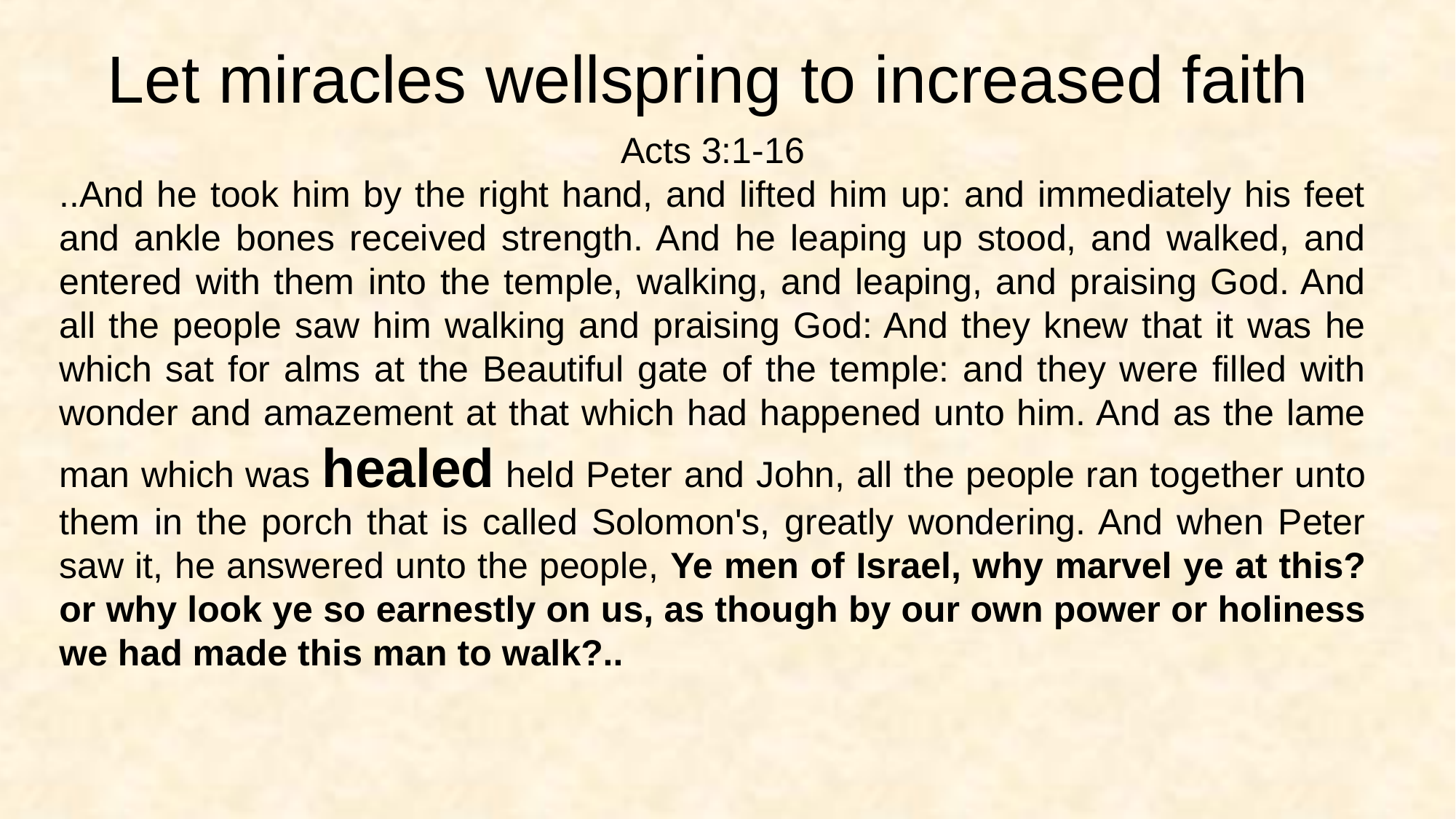

Let miracles wellspring to increased faith
Acts 3:1-16
..And he took him by the right hand, and lifted him up: and immediately his feet and ankle bones received strength. And he leaping up stood, and walked, and entered with them into the temple, walking, and leaping, and praising God. And all the people saw him walking and praising God: And they knew that it was he which sat for alms at the Beautiful gate of the temple: and they were filled with wonder and amazement at that which had happened unto him. And as the lame man which was healed held Peter and John, all the people ran together unto them in the porch that is called Solomon's, greatly wondering. And when Peter saw it, he answered unto the people, Ye men of Israel, why marvel ye at this? or why look ye so earnestly on us, as though by our own power or holiness we had made this man to walk?..